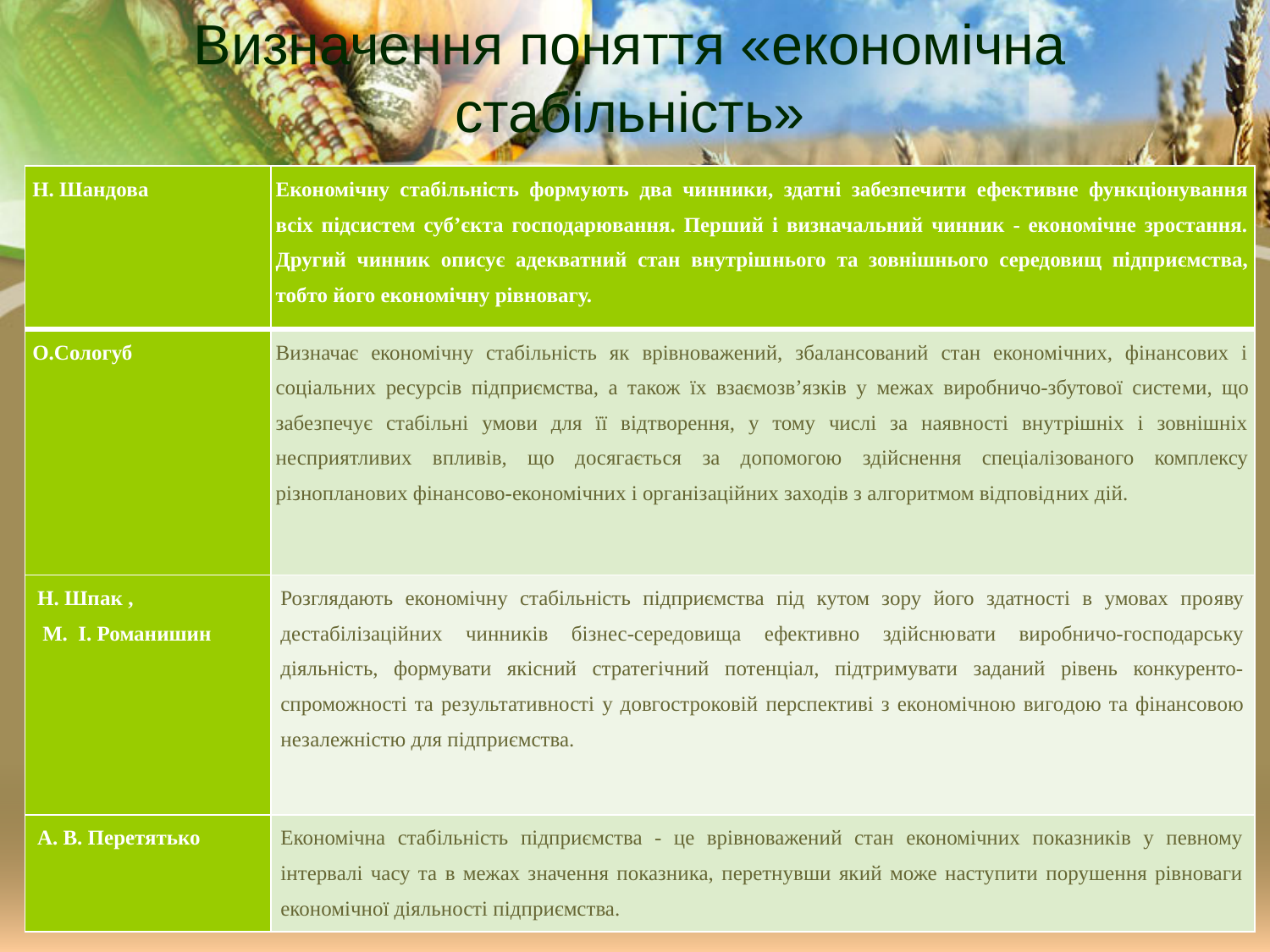

# Визначення поняття «економічна стабільність»
| Н. Шандова | Економічну стабільність форму­ють два чинники, здатні забезпечити ефективне функціонування всіх підсистем суб’єкта господарювання. Перший і визначальний чинник - економічне зростання. Другий чинник описує адекватний стан внутріш­нього та зовнішнього середовищ підприємства, тобто його економічну рівновагу. |
| --- | --- |
| О.Сологуб | Визначає економічну стабільність як врівноважений, збалансований стан економічних, фінансових і соціальних ресурсів під­приємства, а також їх взаємозв’язків у межах виробничо-збутової систе­ми, що забезпечує стабільні умови для її відтворення, у тому числі за наявності внутрішніх і зовнішніх несприятливих впливів, що досягаєть­ся за допомогою здійснення спеціалізованого комплексу різнопланових фінансово-економічних і організаційних заходів з алгоритмом відповід­них дій. |
| Н. Шпак , М. І. Романишин | Розглядають економічну стабільність підприємства під кутом зору його здатності в умовах про­яву дестабілізаційних чинників бізнес-середовища ефективно здійсню­вати виробничо-господарську діяльність, формувати якісний стратегіч­ний потенціал, підтримувати заданий рівень конкуренто-спроможності та результативності у довгостроковій перспективі з економічною виго­дою та фінансовою незалежністю для підприємства. |
| А. В. Перетятько | Економічна стабільність підприємства - це врівноважений стан економічних показників у певному інтервалі часу та в межах значення показника, перетнувши який може наступити порушення рівноваги еко­номічної діяльності підприємства. |